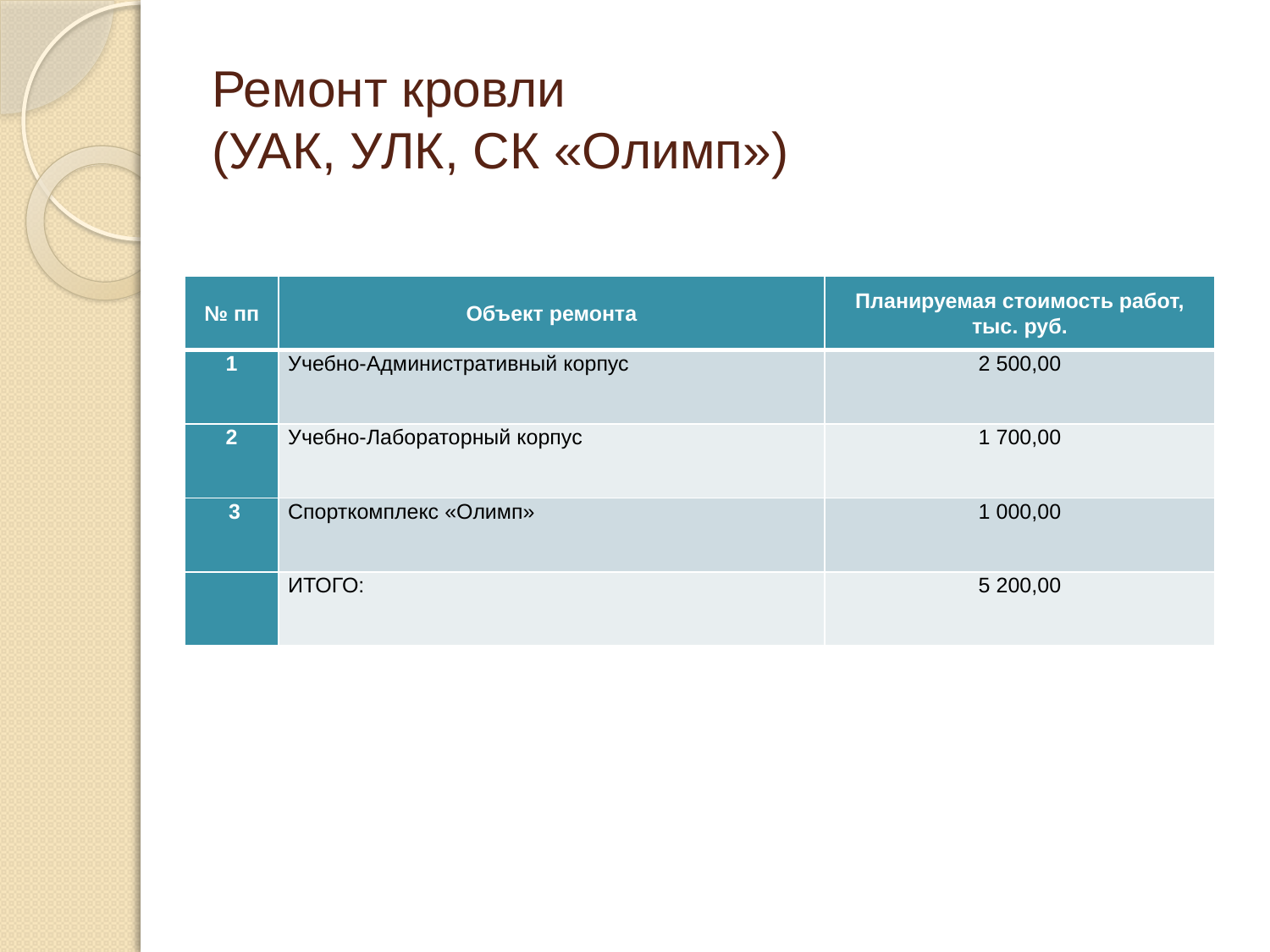

# Ремонт кровли (УАК, УЛК, СК «Олимп»)
| № пп | Объект ремонта | Планируемая стоимость работ, тыс. руб. |
| --- | --- | --- |
| 1 | Учебно-Административный корпус | 2 500,00 |
| 2 | Учебно-Лабораторный корпус | 1 700,00 |
| 3 | Спорткомплекс «Олимп» | 1 000,00 |
|  | ИТОГО: | 5 200,00 |